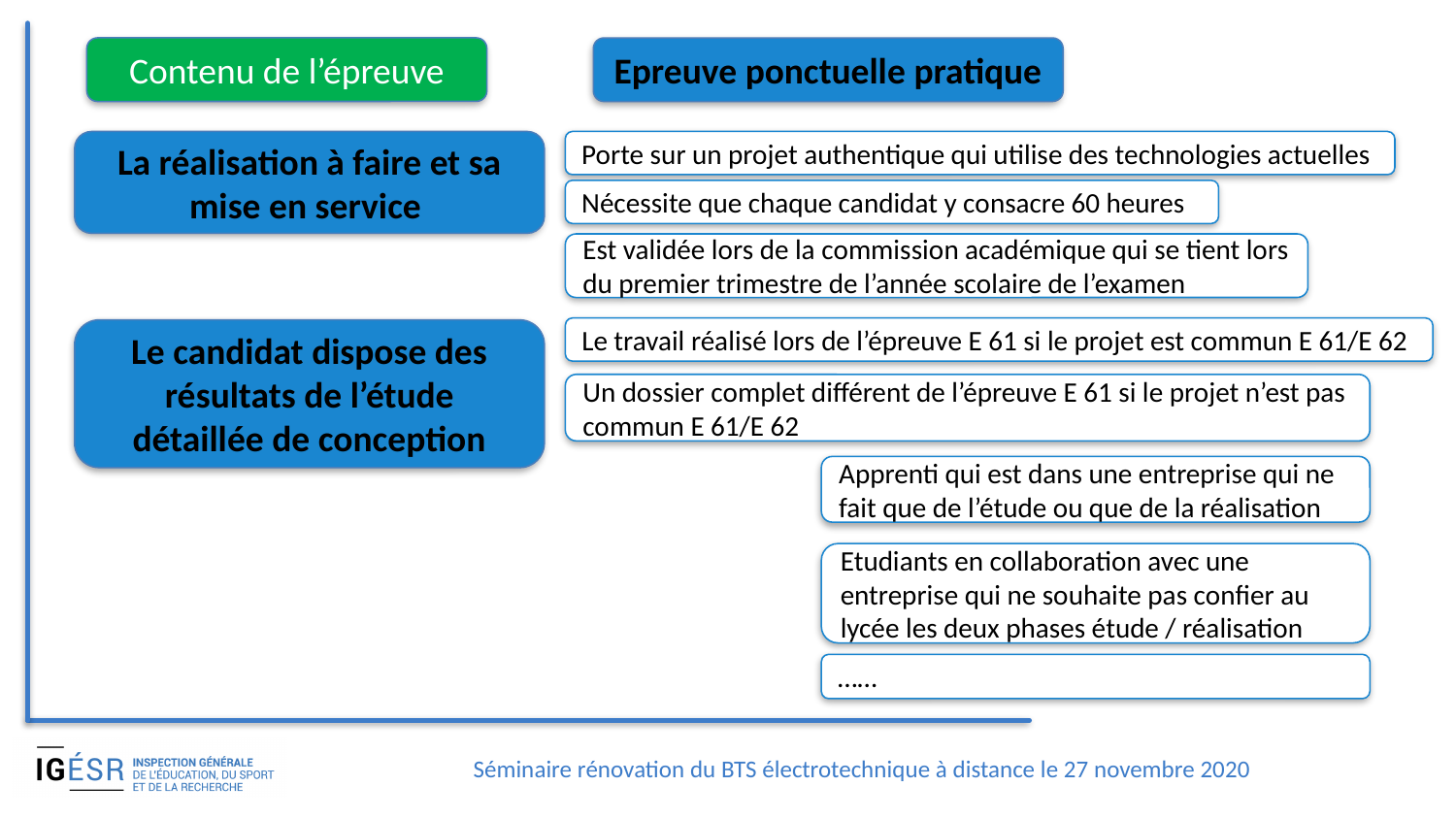

Contenu de l’épreuve
Epreuve ponctuelle pratique
La réalisation à faire et sa mise en service
Porte sur un projet authentique qui utilise des technologies actuelles
Nécessite que chaque candidat y consacre 60 heures
Est validée lors de la commission académique qui se tient lors du premier trimestre de l’année scolaire de l’examen
Le travail réalisé lors de l’épreuve E 61 si le projet est commun E 61/E 62
Le candidat dispose des résultats de l’étude détaillée de conception
Un dossier complet différent de l’épreuve E 61 si le projet n’est pas commun E 61/E 62
Apprenti qui est dans une entreprise qui ne fait que de l’étude ou que de la réalisation
Etudiants en collaboration avec une entreprise qui ne souhaite pas confier au lycée les deux phases étude / réalisation
……